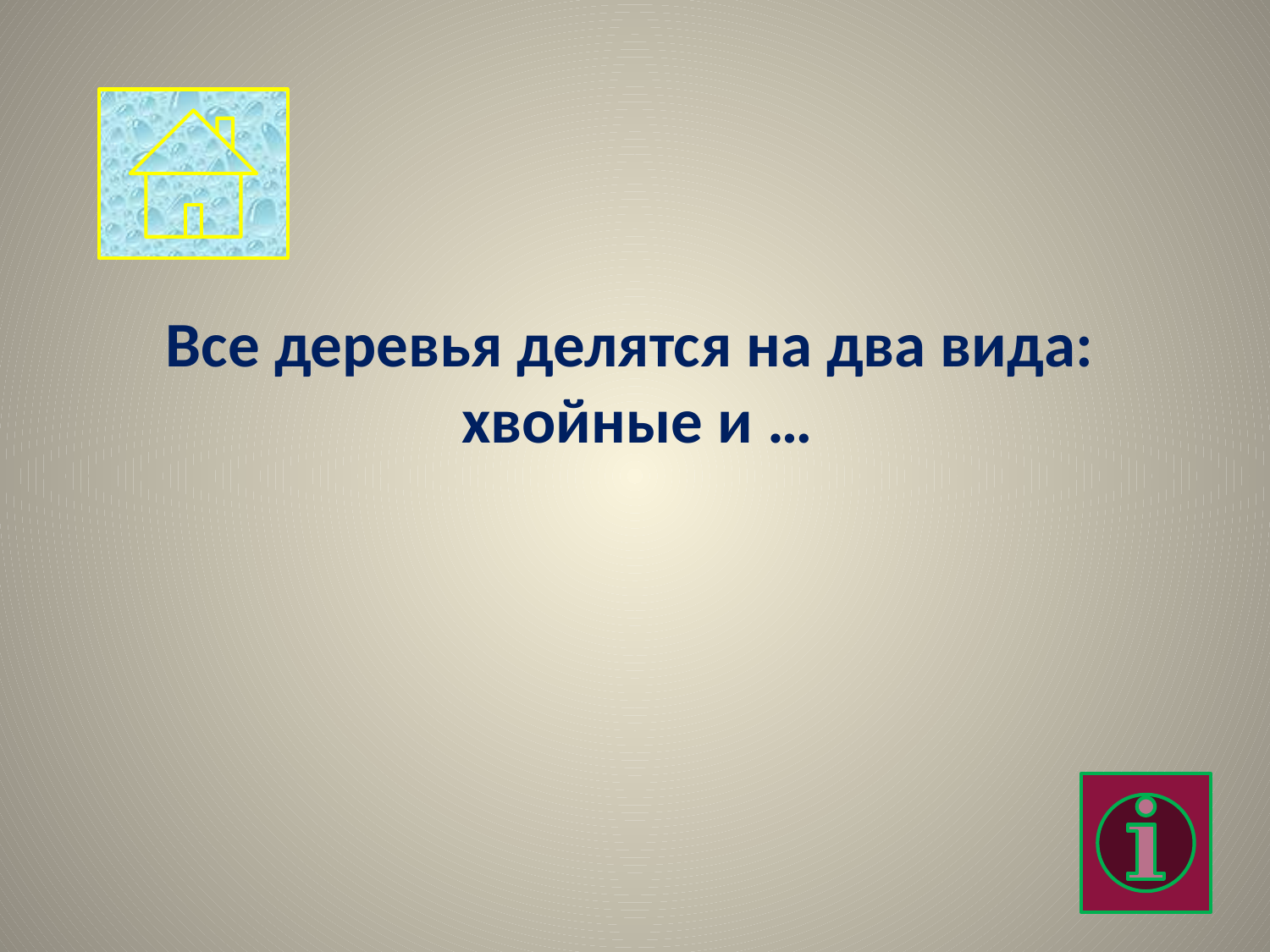

Все деревья делятся на два вида:
хвойные и …